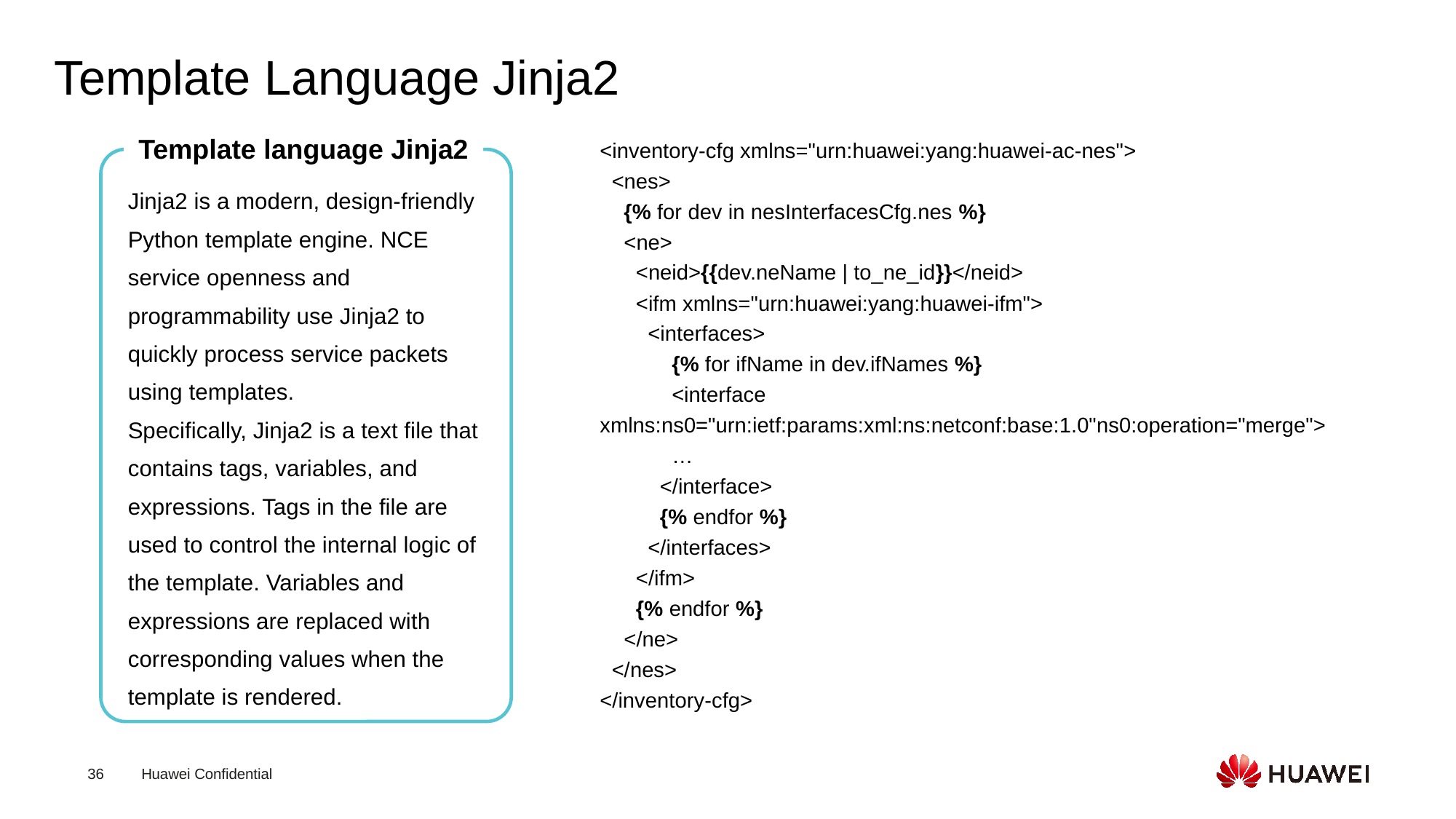

# Template Language Jinja2
Template language Jinja2

<inventory-cfg xmlns="urn:huawei:yang:huawei-ac-nes">
  <nes>
    {% for dev in nesInterfacesCfg.nes %}
    <ne>
      <neid>{{dev.neName | to_ne_id}}</neid>
      <ifm xmlns="urn:huawei:yang:huawei-ifm">
        <interfaces>
            {% for ifName in dev.ifNames %}
            <interface xmlns:ns0="urn:ietf:params:xml:ns:netconf:base:1.0"ns0:operation="merge">
            …
          </interface>
          {% endfor %}
        </interfaces>
      </ifm>
      {% endfor %}
    </ne>
  </nes>
</inventory-cfg>
Jinja2 is a modern, design-friendly Python template engine. NCE service openness and programmability use Jinja2 to quickly process service packets using templates.
Specifically, Jinja2 is a text file that contains tags, variables, and expressions. Tags in the file are used to control the internal logic of the template. Variables and expressions are replaced with corresponding values when the template is rendered.